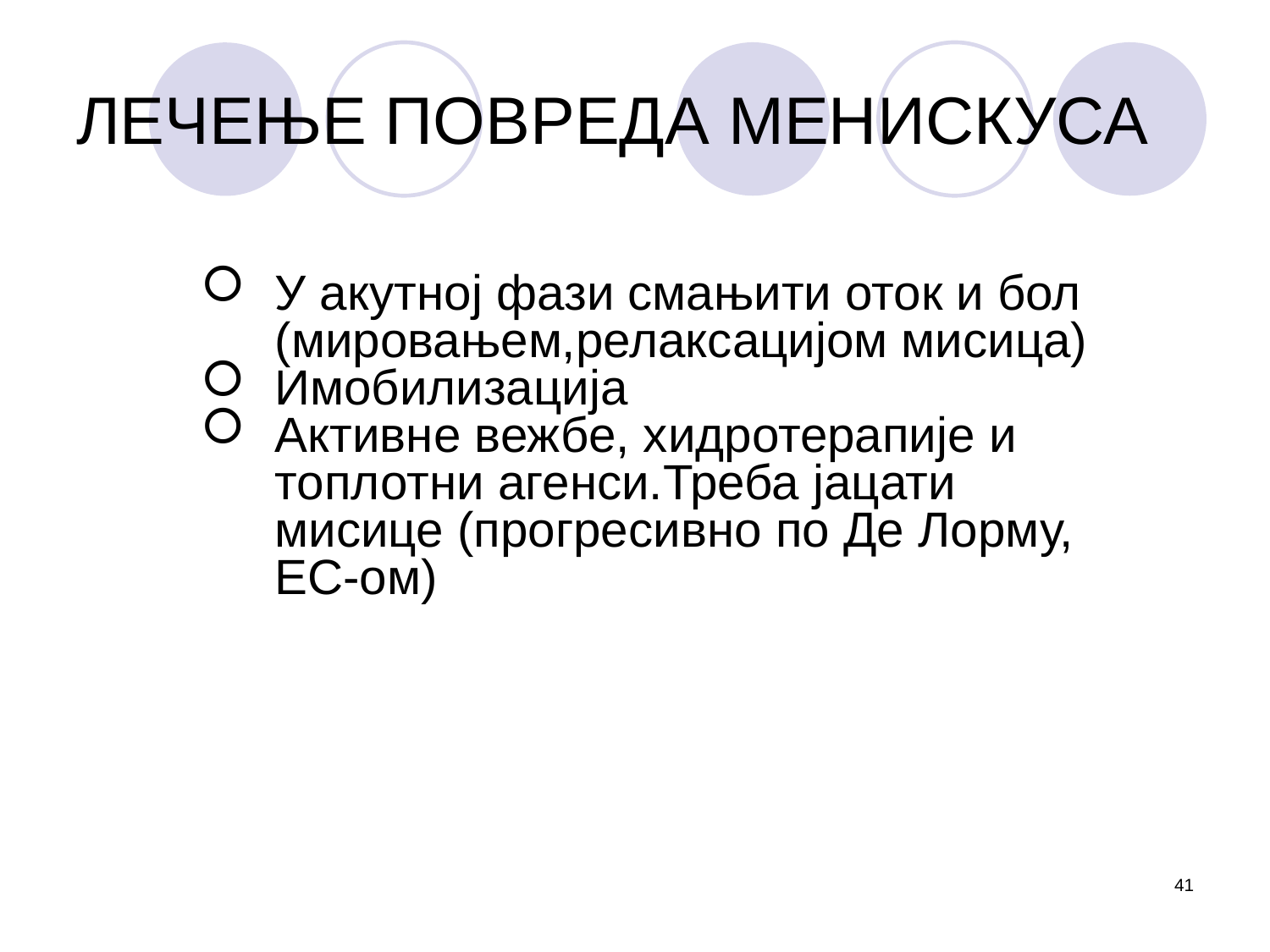

# ЛЕЧЕЊЕ ПОВРЕДА МЕНИСКУСА
У акутној фази смањити оток и бол (мировањем,релаксацијом мисица)
Имобилизација
Активне вежбе, хидротерапије и топлотни агенси.Треба јацати мисице (прогресивно по Де Лорму, ЕС-ом)
41